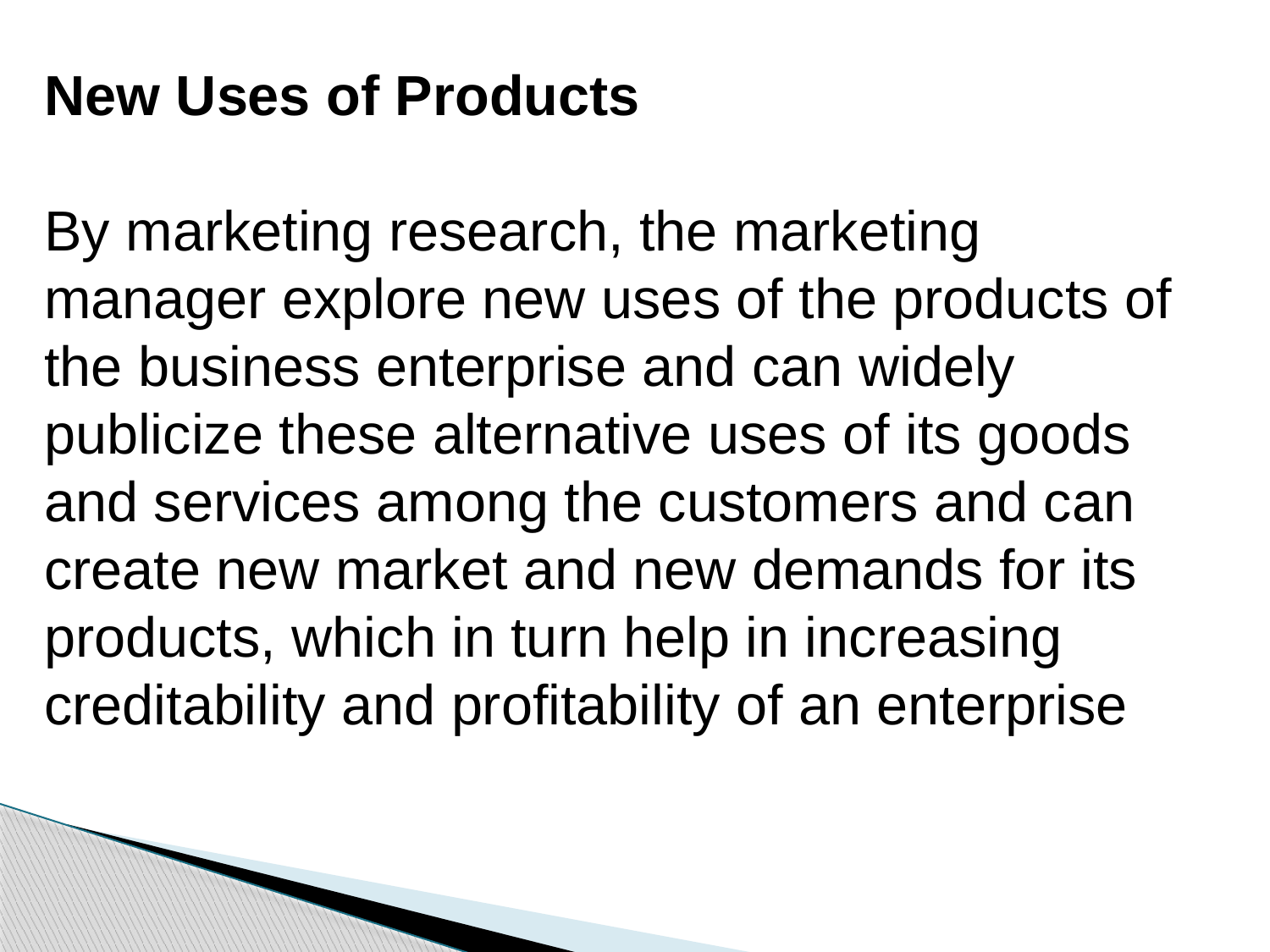

New Uses of Products

By marketing research, the marketing manager explore new uses of the products of the business enterprise and can widely publicize these alternative uses of its goods and services among the customers and can create new market and new demands for its products, which in turn help in increasing creditability and profitability of an enterprise